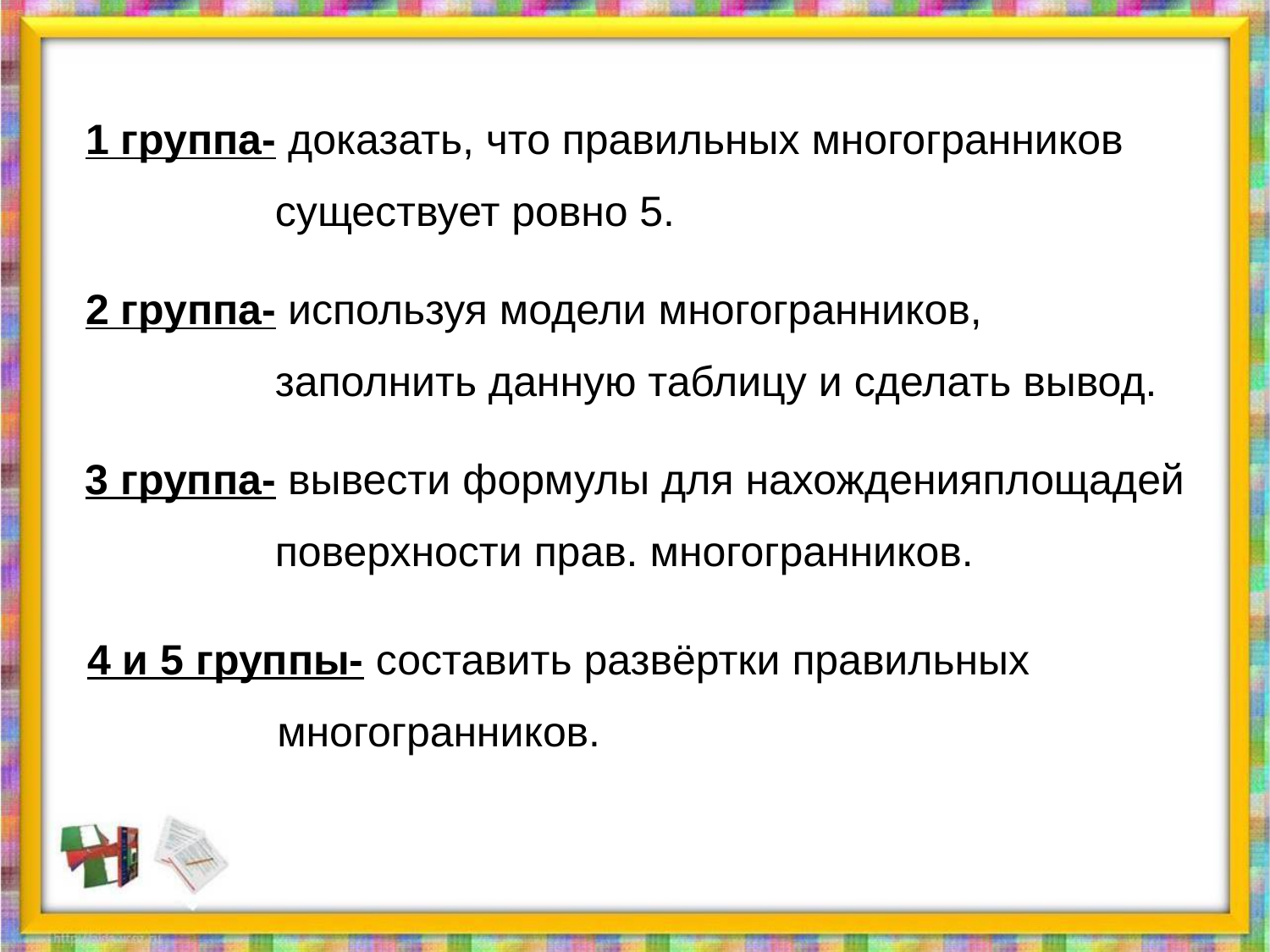

1 группа- доказать, что правильных многогранников
                существует ровно 5.
2 группа- используя модели многогранников,
                заполнить данную таблицу и сделать вывод.
3 группа- вывести формулы для нахожденияплощадей
                поверхности прав. многогранников.
4 и 5 группы- составить развёртки правильных
                многогранников.